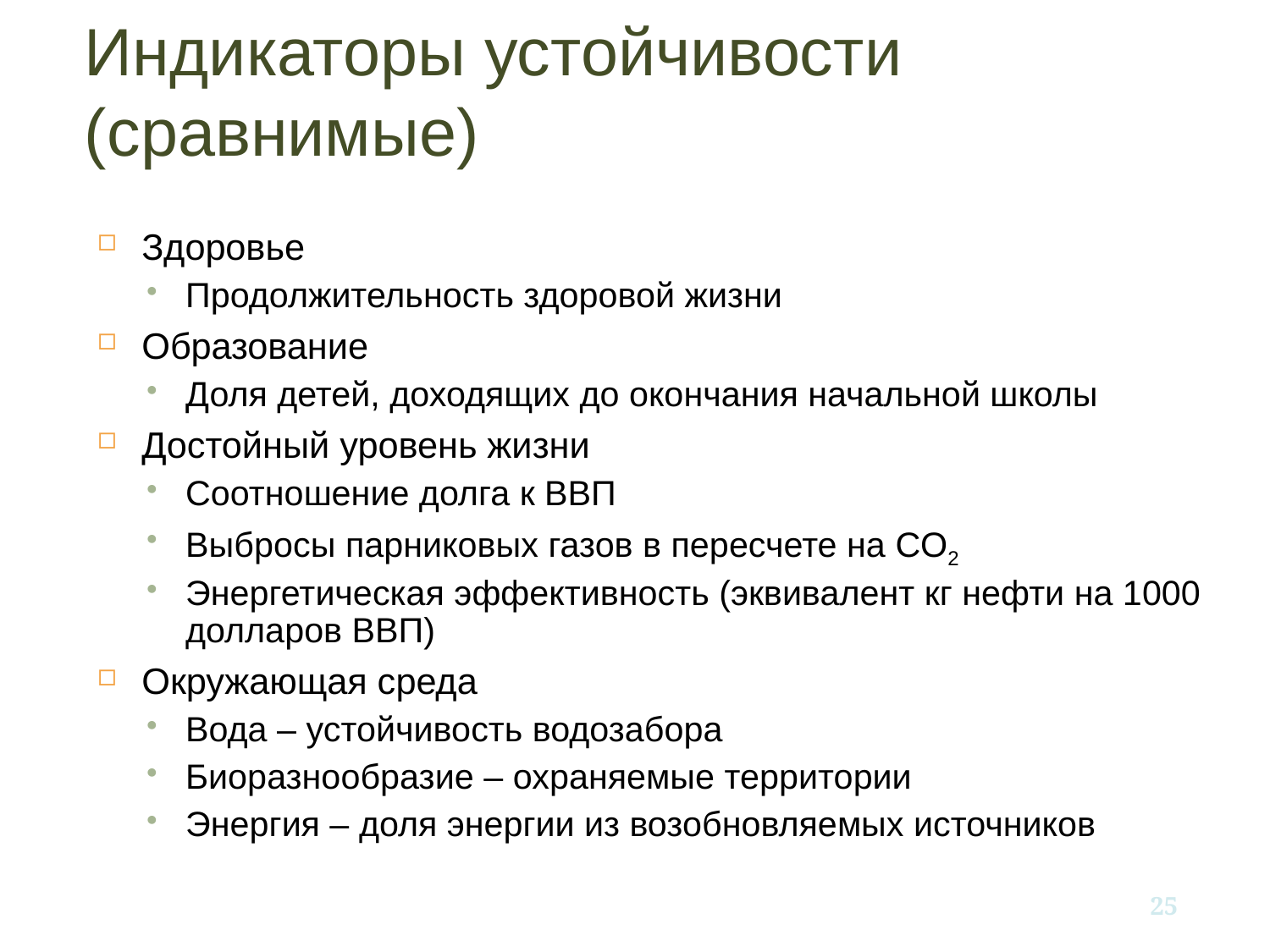

Индикаторы устойчивости (сравнимые)
Здоровье
Продолжительность здоровой жизни
Образование
Доля детей, доходящих до окончания начальной школы
Достойный уровень жизни
Соотношение долга к ВВП
Выбросы парниковых газов в пересчете на CO2
Энергетическая эффективность (эквивалент кг нефти на 1000 долларов ВВП)
Окружающая среда
Вода – устойчивость водозабора
Биоразнообразие – охраняемые территории
Энергия – доля энергии из возобновляемых источников
25